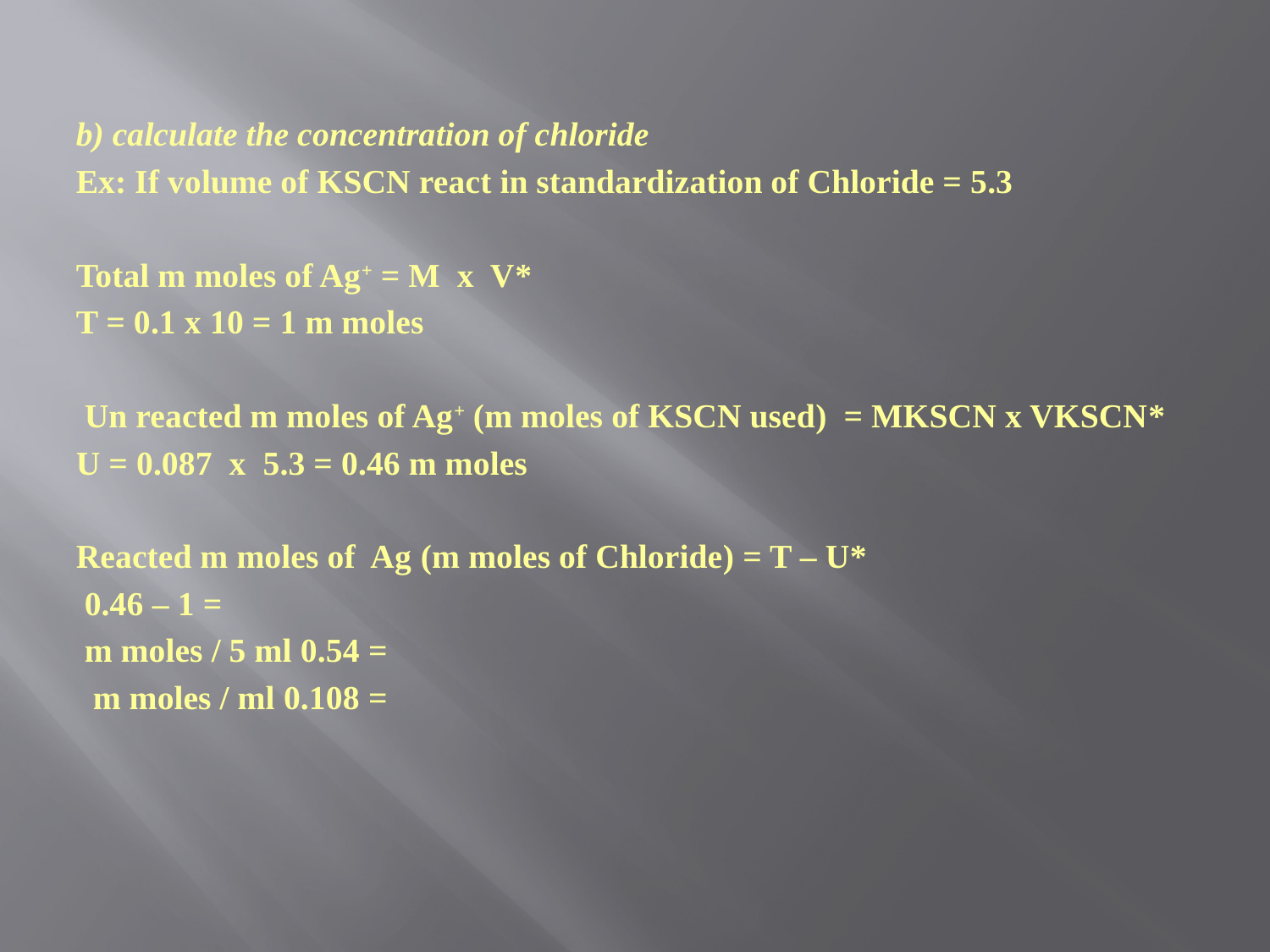

#

b) calculate the concentration of chloride
Ex: If volume of KSCN react in standardization of Chloride = 5.3

*Total m moles of Ag+ = M  x  V
T = 0.1 x 10 = 1 m moles

*Un reacted m moles of Ag+ (m moles of KSCN used)  = MKSCN x VKSCN
U = 0.087  x  5.3 = 0.46 m moles

*Reacted m moles of  Ag (m moles of Chloride) = T – U
= 1 – 0.46
= 0.54 m moles / 5 ml
= 0.108 m moles / ml